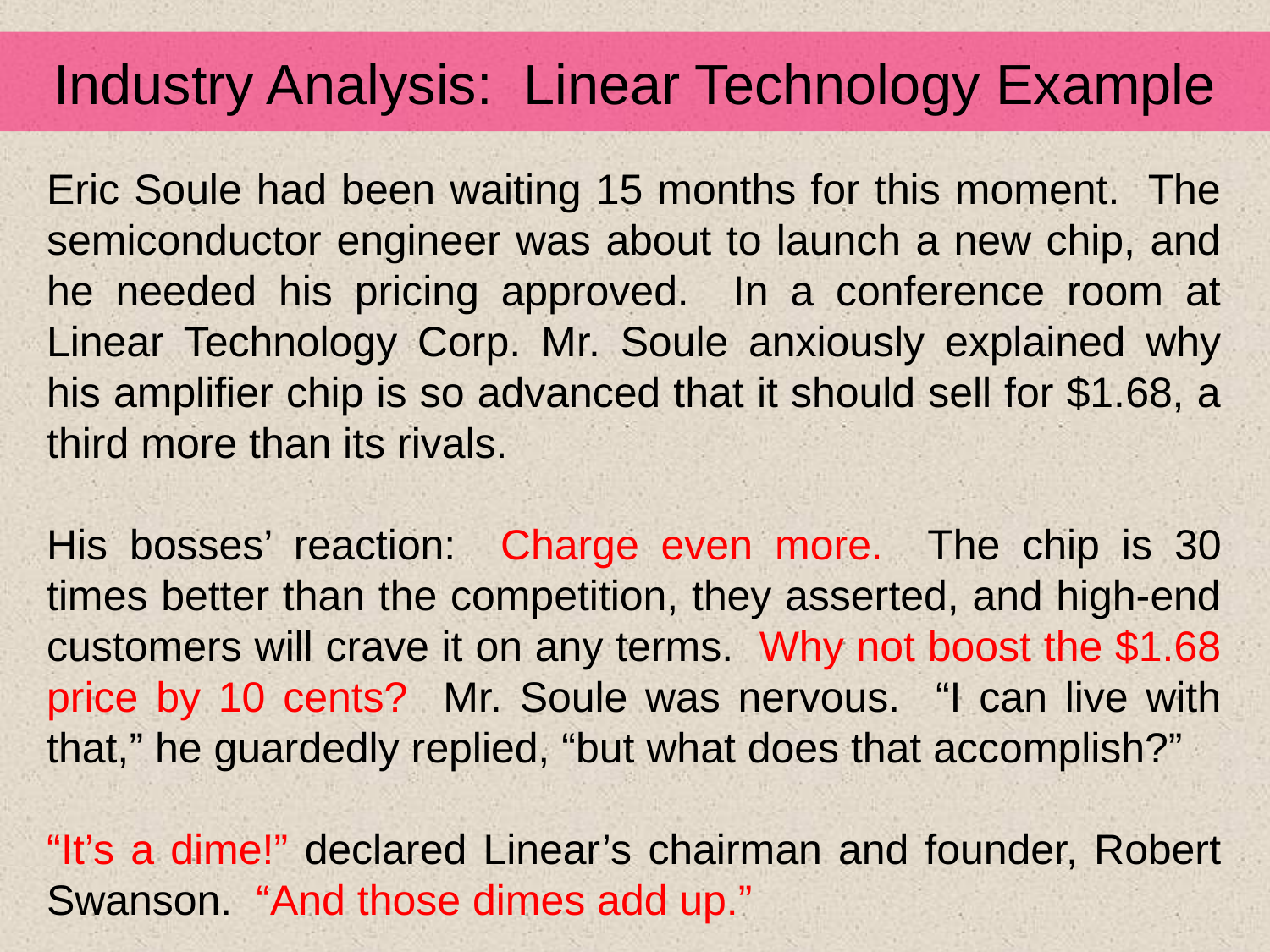

Industry Analysis:  Linear Technology Example
Eric Soule had been waiting 15 months for this moment.  The semiconductor engineer was about to launch a new chip, and he needed his pricing approved.  In a conference room at Linear Technology Corp. Mr. Soule anxiously explained why his amplifier chip is so advanced that it should sell for $1.68, a third more than its rivals.

His bosses’ reaction:  Charge even more.  The chip is 30 times better than the competition, they asserted, and high-end customers will crave it on any terms.  Why not boost the $1.68 price by 10 cents?  Mr. Soule was nervous.  “I can live with that,” he guardedly replied, “but what does that accomplish?”

“It’s a dime!” declared Linear’s chairman and founder, Robert Swanson.  “And those dimes add up.”